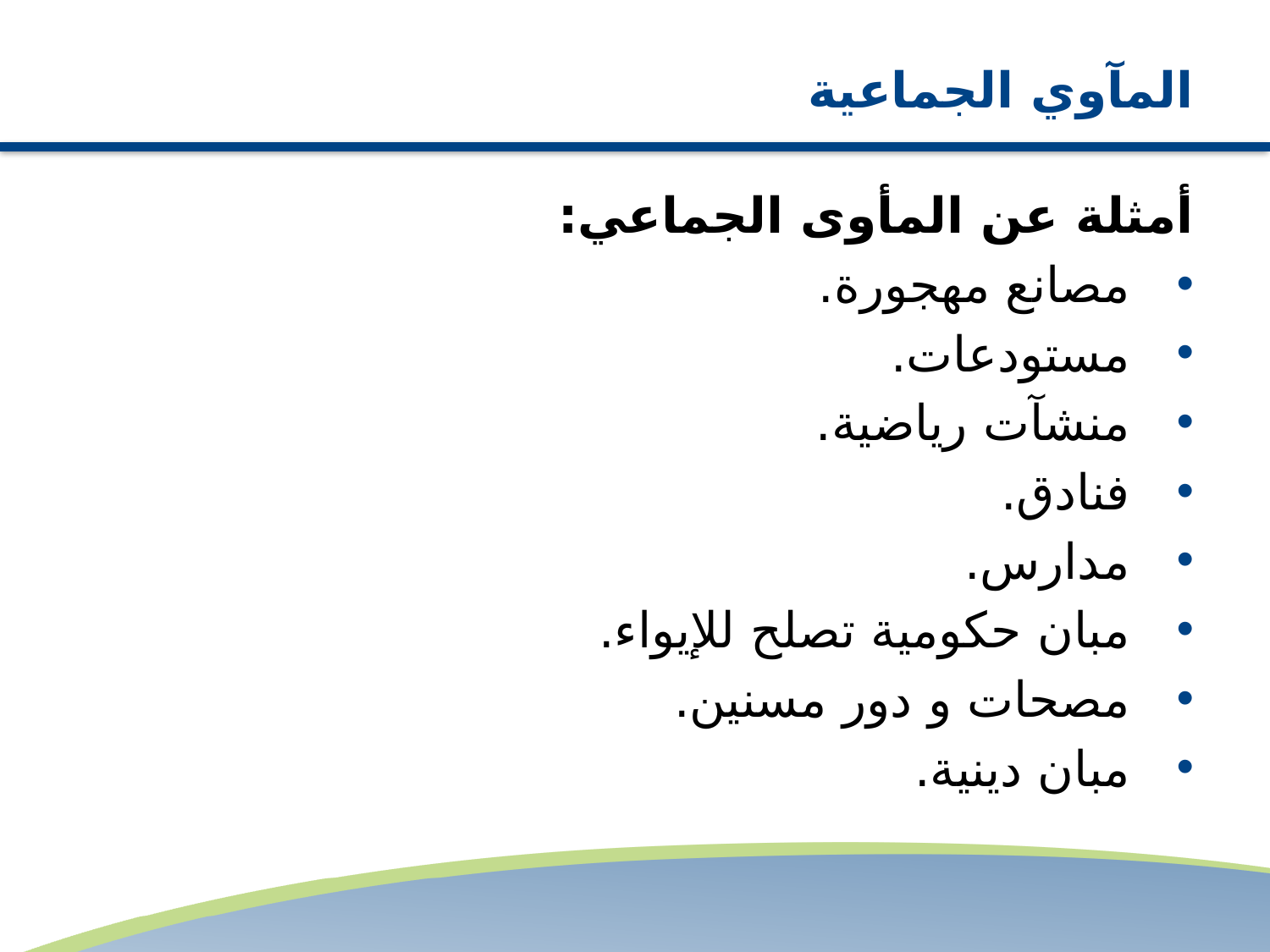

# المآوي الجماعية
أمثلة عن المأوى الجماعي:
مصانع مهجورة.
مستودعات.
منشآت رياضية.
فنادق.
مدارس.
مبان حكومية تصلح للإيواء.
مصحات و دور مسنين.
مبان دينية.